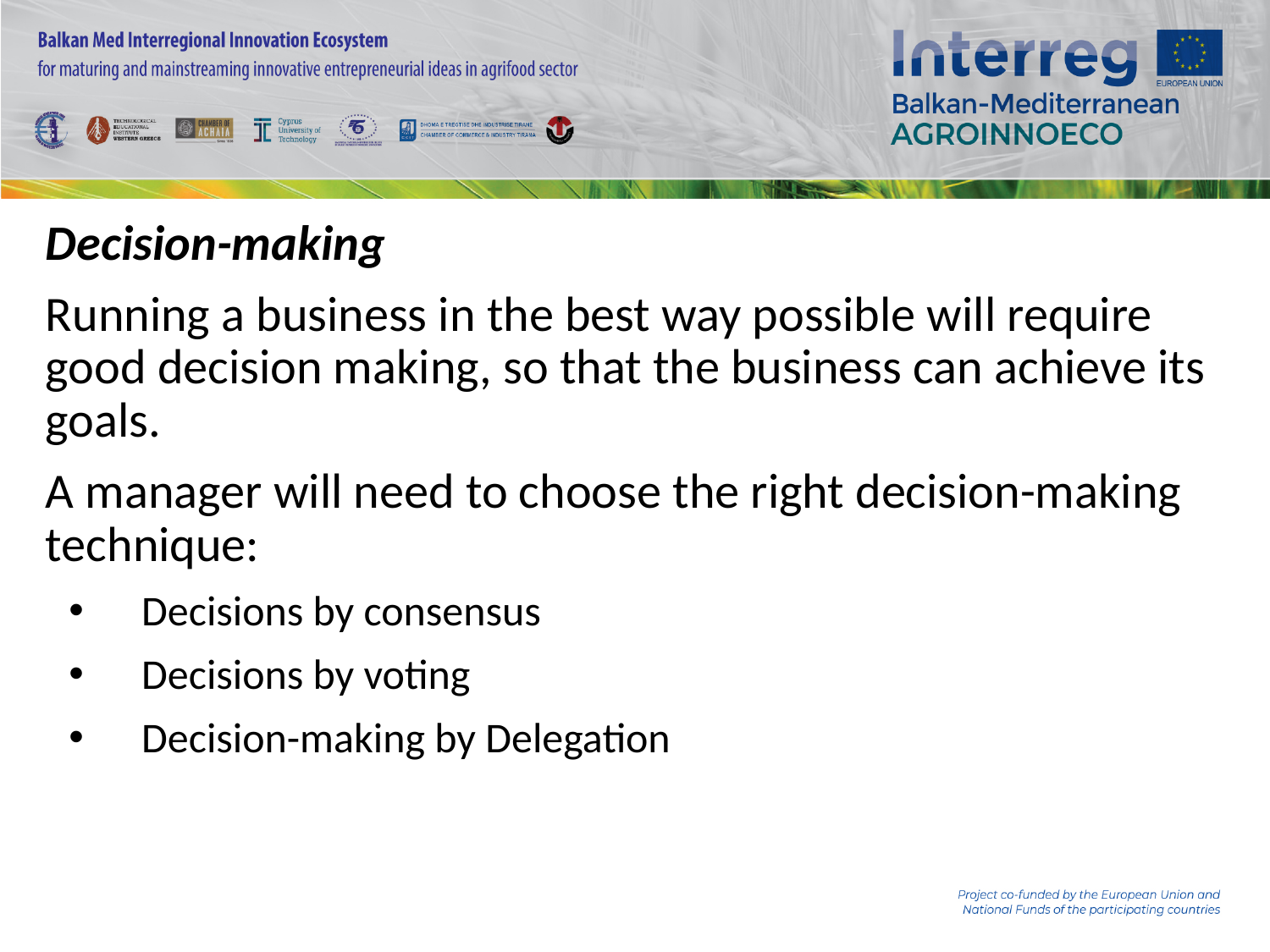

Decision-making
Running a business in the best way possible will require good decision making, so that the business can achieve its goals.
A manager will need to choose the right decision-making technique:
Decisions by consensus
Decisions by voting
Decision-making by Delegation